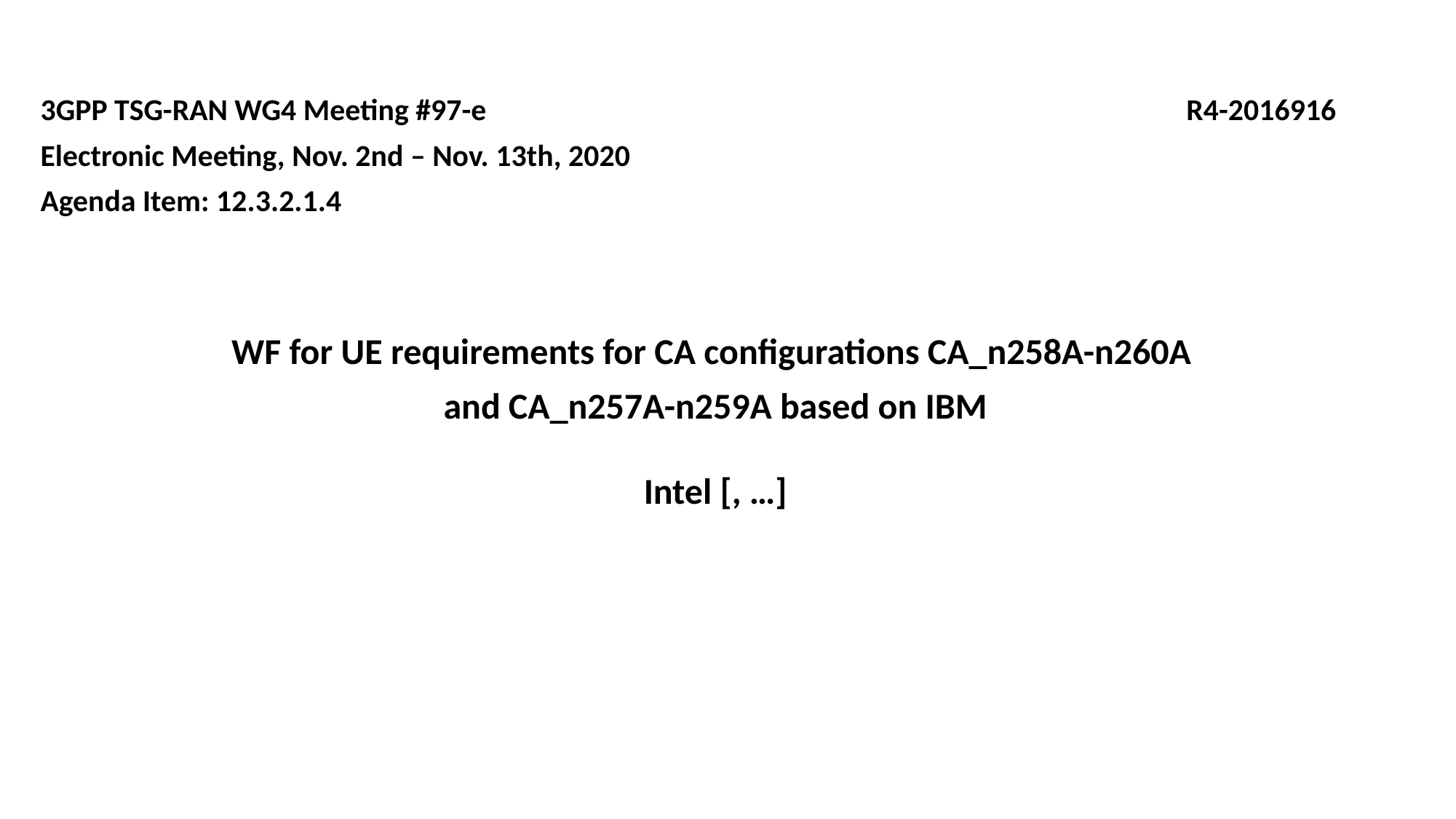

3GPP TSG-RAN WG4 Meeting #97-e	                                                                                       R4-2016916
Electronic Meeting, Nov. 2nd – Nov. 13th, 2020
Agenda Item: 12.3.2.1.4
WF for UE requirements for CA configurations CA_n258A-n260A
and CA_n257A-n259A based on IBM
Intel [, …]